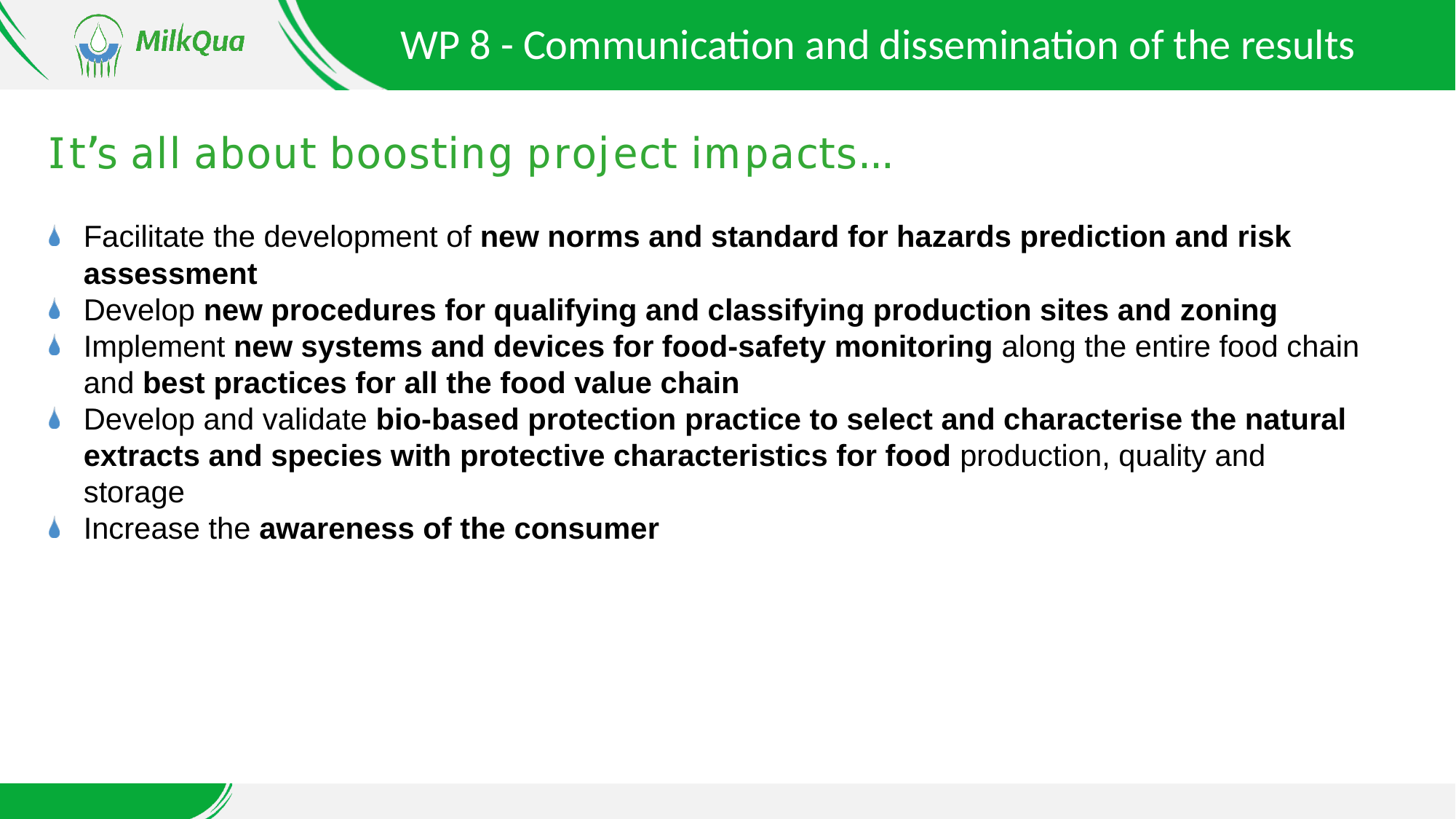

WP 8 - Communication and dissemination of the results
# It’s all about boosting project impacts…
Facilitate the development of new norms and standard for hazards prediction and risk assessment
Develop new procedures for qualifying and classifying production sites and zoning
Implement new systems and devices for food-safety monitoring along the entire food chain and best practices for all the food value chain
Develop and validate bio-based protection practice to select and characterise the natural extracts and species with protective characteristics for food production, quality and storage
Increase the awareness of the consumer